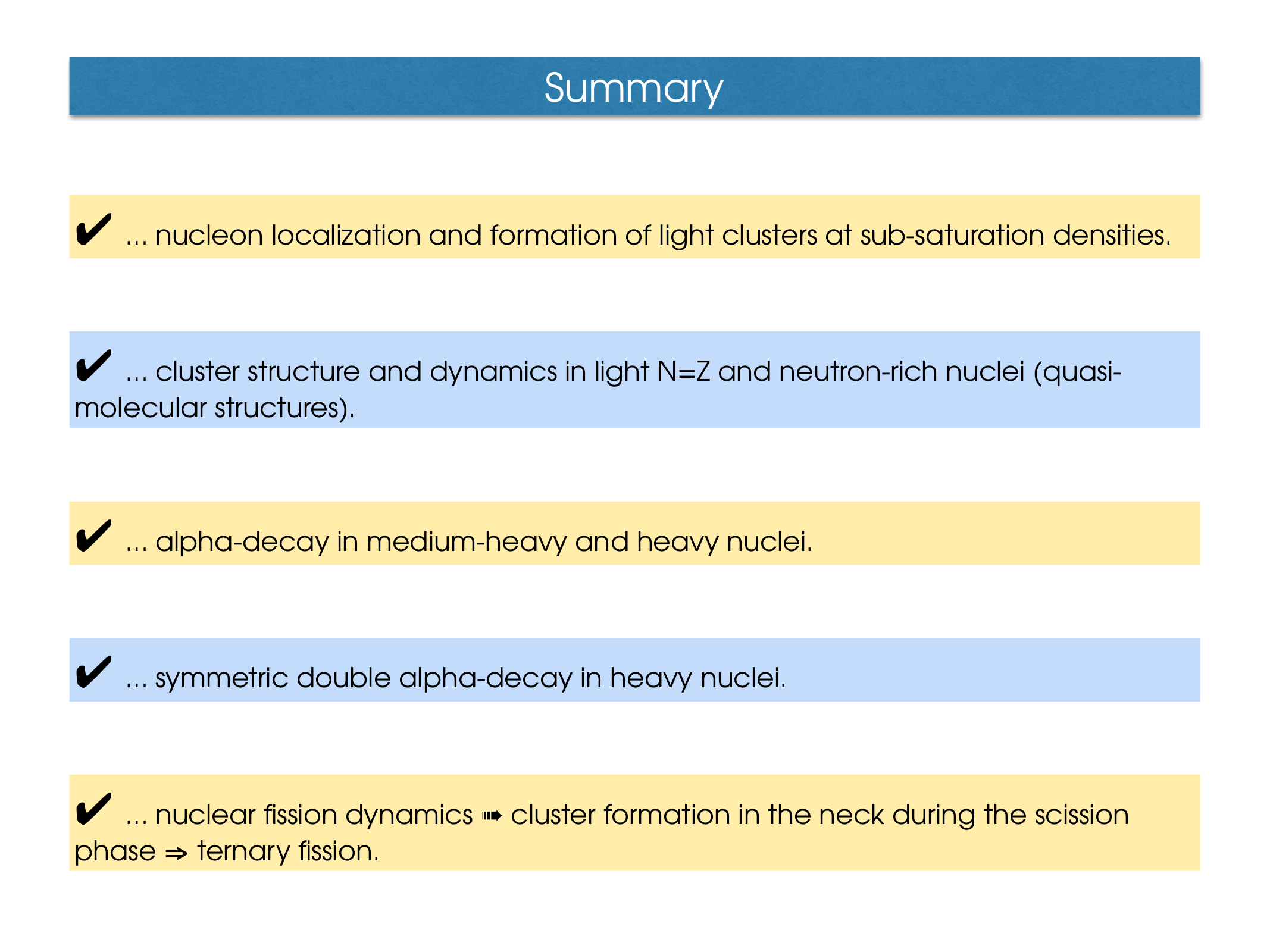

Summary
✔ … nucleon localization and formation of light clusters at sub-saturation densities.
✔ … cluster structure and dynamics in light N=Z and neutron-rich nuclei (quasi-molecular structures).
✔ … alpha-decay in medium-heavy and heavy nuclei.
✔ … symmetric double alpha-decay in heavy nuclei.
✔ … nuclear fission dynamics ➠ cluster formation in the neck during the scission phase ⇒ ternary fission.